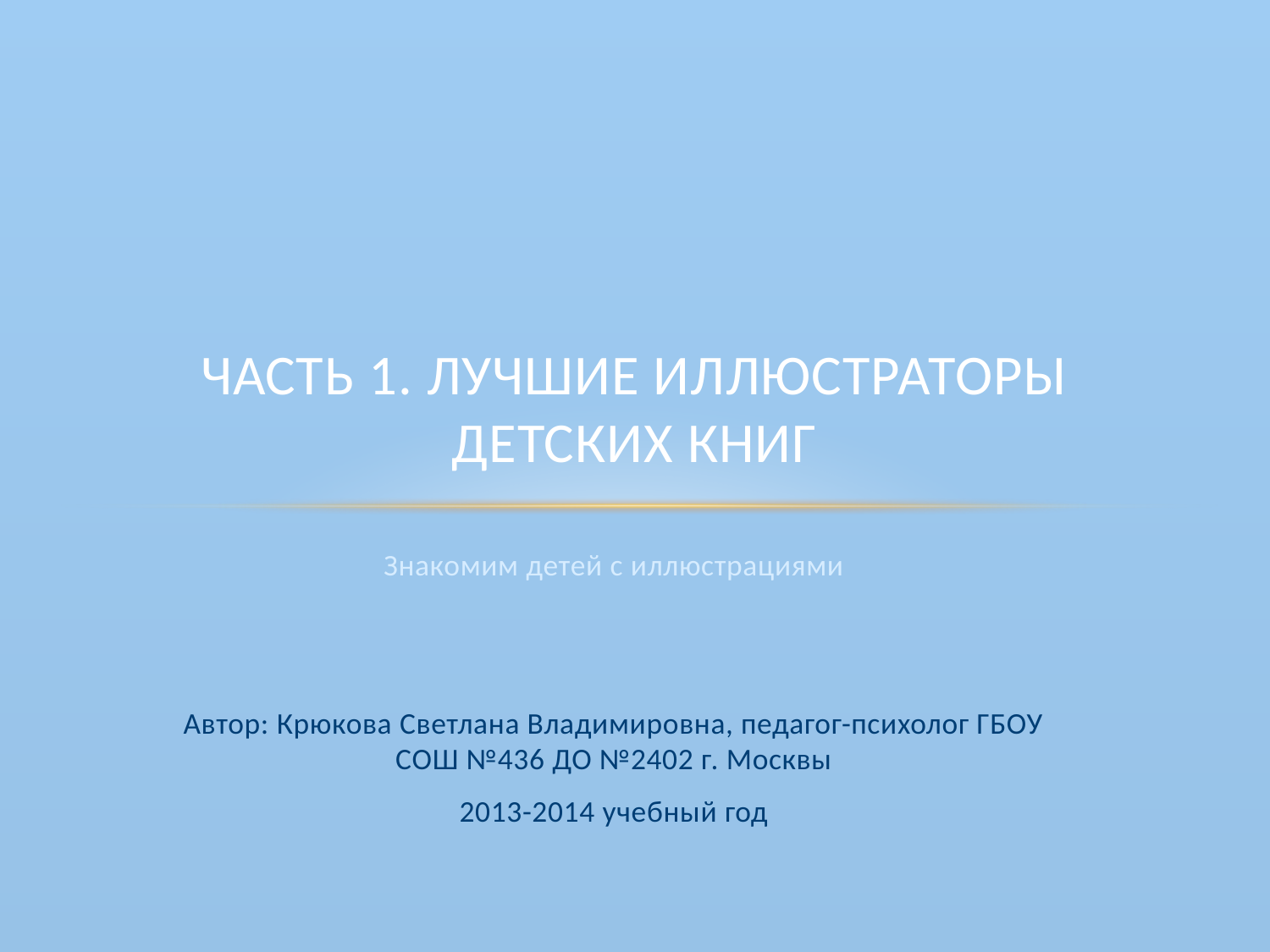

# Часть 1. Лучшие Иллюстраторы детских книг
Знакомим детей с иллюстрациями

Автор: Крюкова Светлана Владимировна, педагог-психолог ГБОУ СОШ №436 ДО №2402 г. Москвы
2013-2014 учебный год